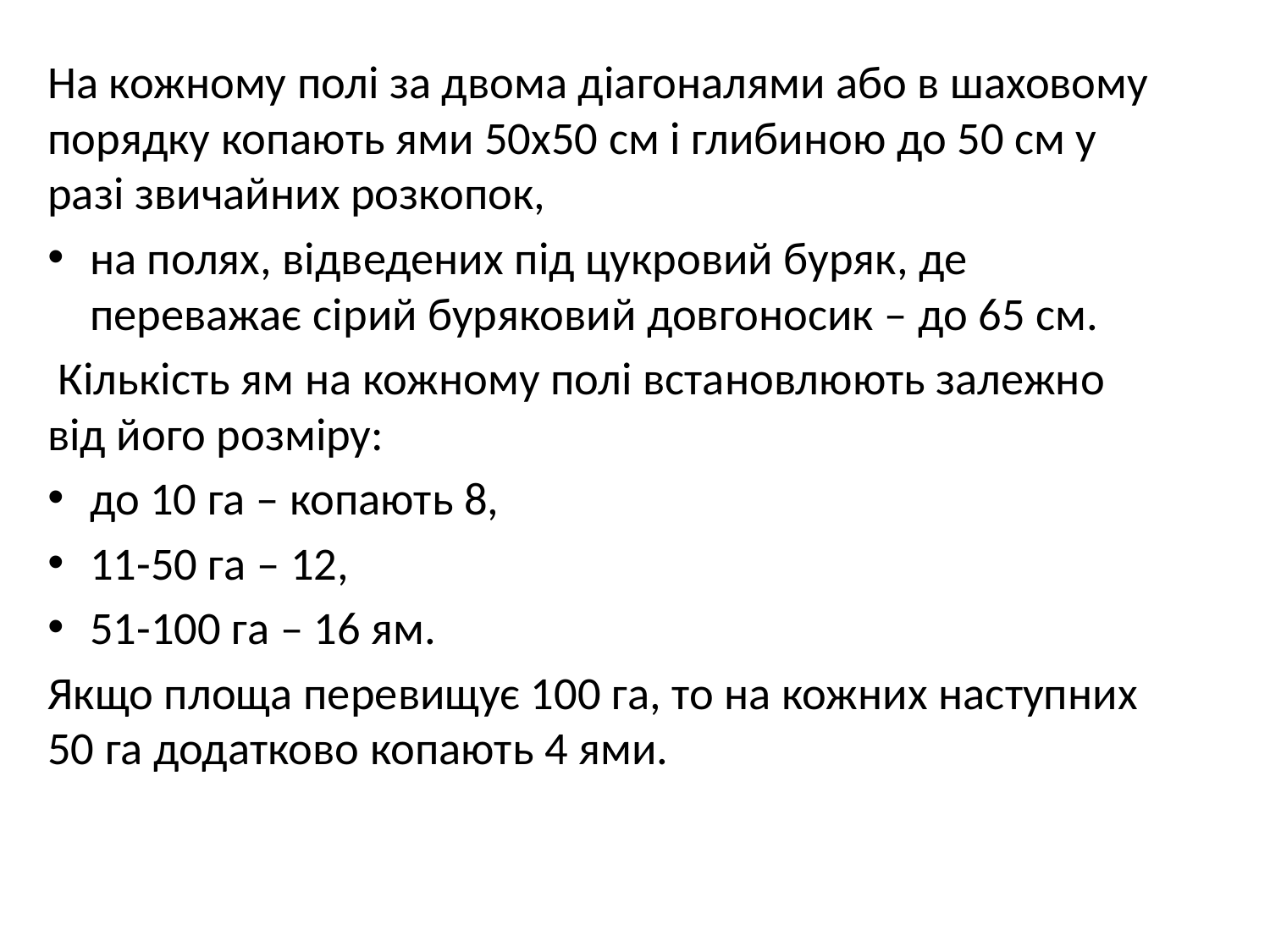

На кожному полі за двома діагоналями або в шаховому порядку копають ями 50x50 см і глибиною до 50 см у разі звичайних розкопок,
на полях, відведених під цукровий буряк, де переважає сірий буряковий довгоносик – до 65 см.
 Кількість ям на кожному полі встановлюють залежно від його розміру:
до 10 га – копають 8,
11-50 га – 12,
51-100 га – 16 ям.
Якщо площа перевищує 100 га, то на кожних наступних 50 га додатково копають 4 ями.